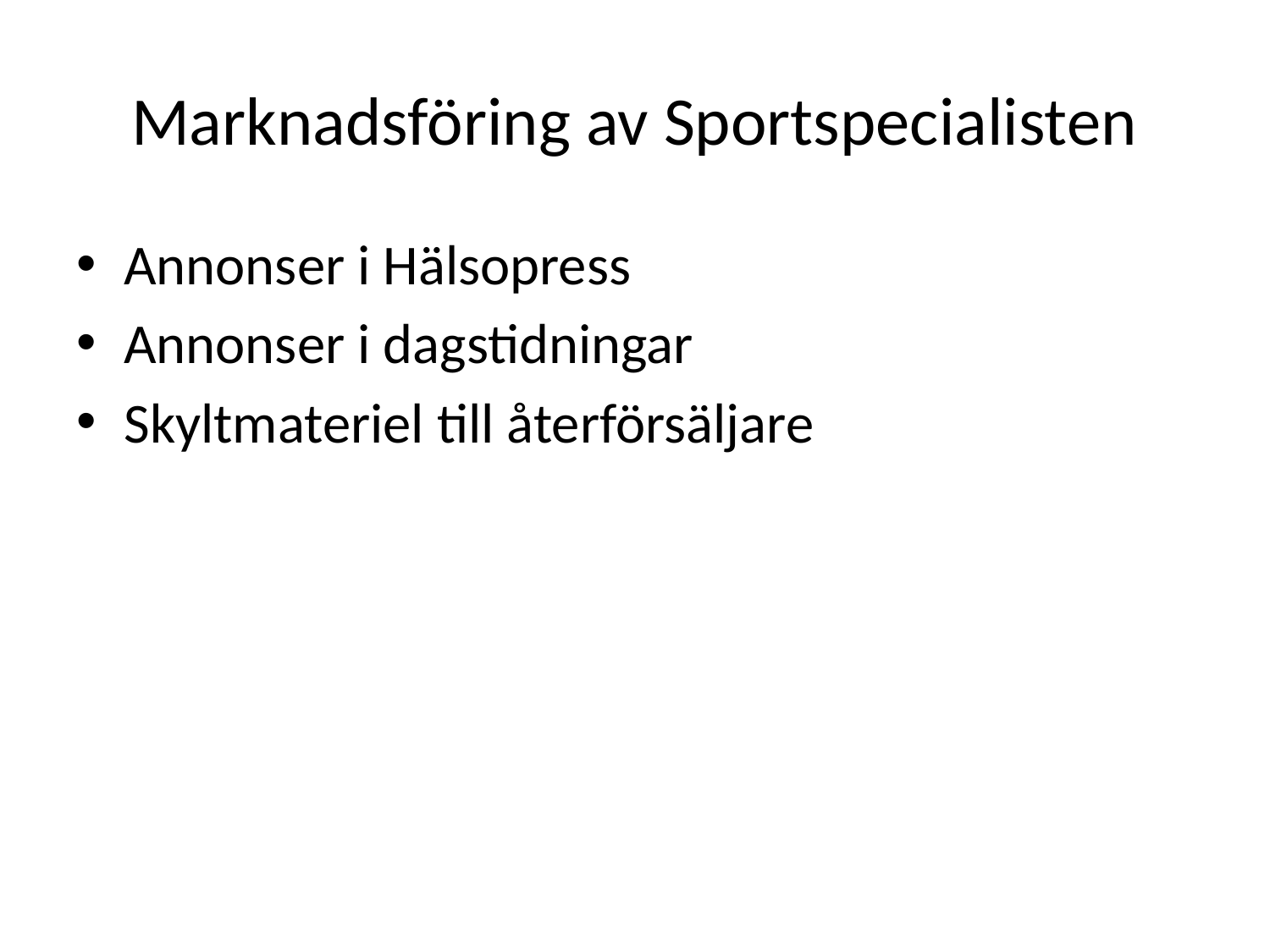

# Marknadsföring av Sportspecialisten
Annonser i Hälsopress
Annonser i dagstidningar
Skyltmateriel till återförsäljare